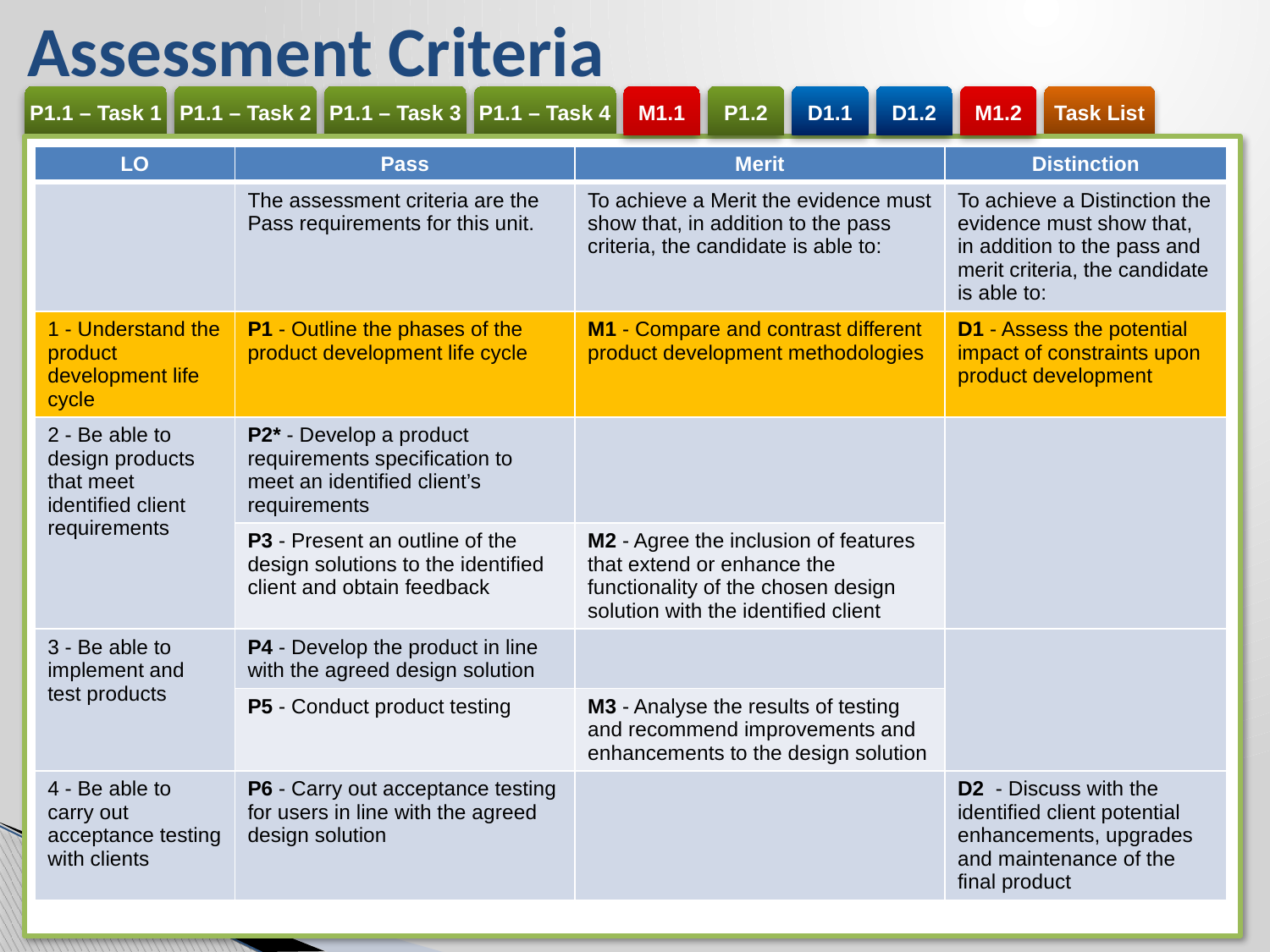

# Assessment Criteria
| LO | Pass | Merit | Distinction |
| --- | --- | --- | --- |
|  | The assessment criteria are the Pass requirements for this unit. | To achieve a Merit the evidence must show that, in addition to the pass criteria, the candidate is able to: | To achieve a Distinction the evidence must show that, in addition to the pass and merit criteria, the candidate is able to: |
| 1 - Understand the product development life cycle | P1 - Outline the phases of the product development life cycle | M1 - Compare and contrast different product development methodologies | D1 - Assess the potential impact of constraints upon product development |
| 2 - Be able to design products that meet identified client requirements | P2\* - Develop a product requirements specification to meet an identified client’s requirements |  |  |
|  | P3 - Present an outline of the design solutions to the identified client and obtain feedback | M2 - Agree the inclusion of features that extend or enhance the functionality of the chosen design solution with the identified client |  |
| 3 - Be able to implement and test products | P4 - Develop the product in line with the agreed design solution |  |  |
|  | P5 - Conduct product testing | M3 - Analyse the results of testing and recommend improvements and enhancements to the design solution |  |
| 4 - Be able to carry out acceptance testing with clients | P6 - Carry out acceptance testing for users in line with the agreed design solution |  | D2 - Discuss with the identified client potential enhancements, upgrades and maintenance of the final product |